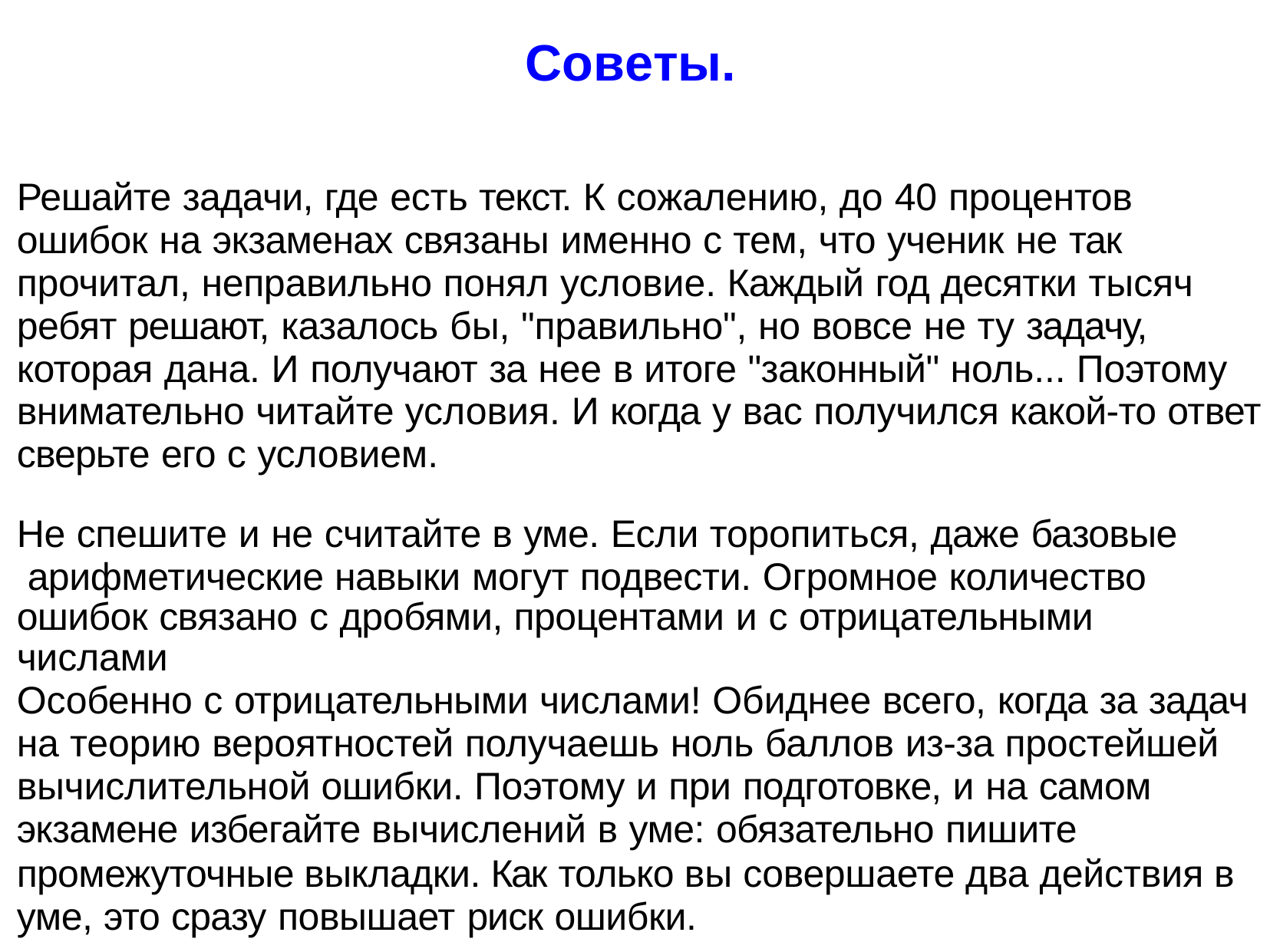

# Советы.
Решайте задачи, где есть текст. К сожалению, до 40 процентов
ошибок на экзаменах связаны именно с тем, что ученик не так
прочитал, неправильно понял условие. Каждый год десятки тысяч  ребят решают, казалось бы, "правильно", но вовсе не ту задачу,  которая дана. И получают за нее в итоге "законный" ноль... Поэтому  внимательно читайте условия. И когда у вас получился какой-то ответ  сверьте его с условием.
Не спешите и не считайте в уме. Если торопиться, даже базовые  арифметические навыки могут подвести. Огромное количество
ошибок связано с дробями, процентами и с отрицательными числами
Особенно с отрицательными числами! Обиднее всего, когда за задач  на теорию вероятностей получаешь ноль баллов из-за простейшей  вычислительной ошибки. Поэтому и при подготовке, и на самом  экзамене избегайте вычислений в уме: обязательно пишите
промежуточные выкладки. Как только вы совершаете два действия в  уме, это сразу повышает риск ошибки.